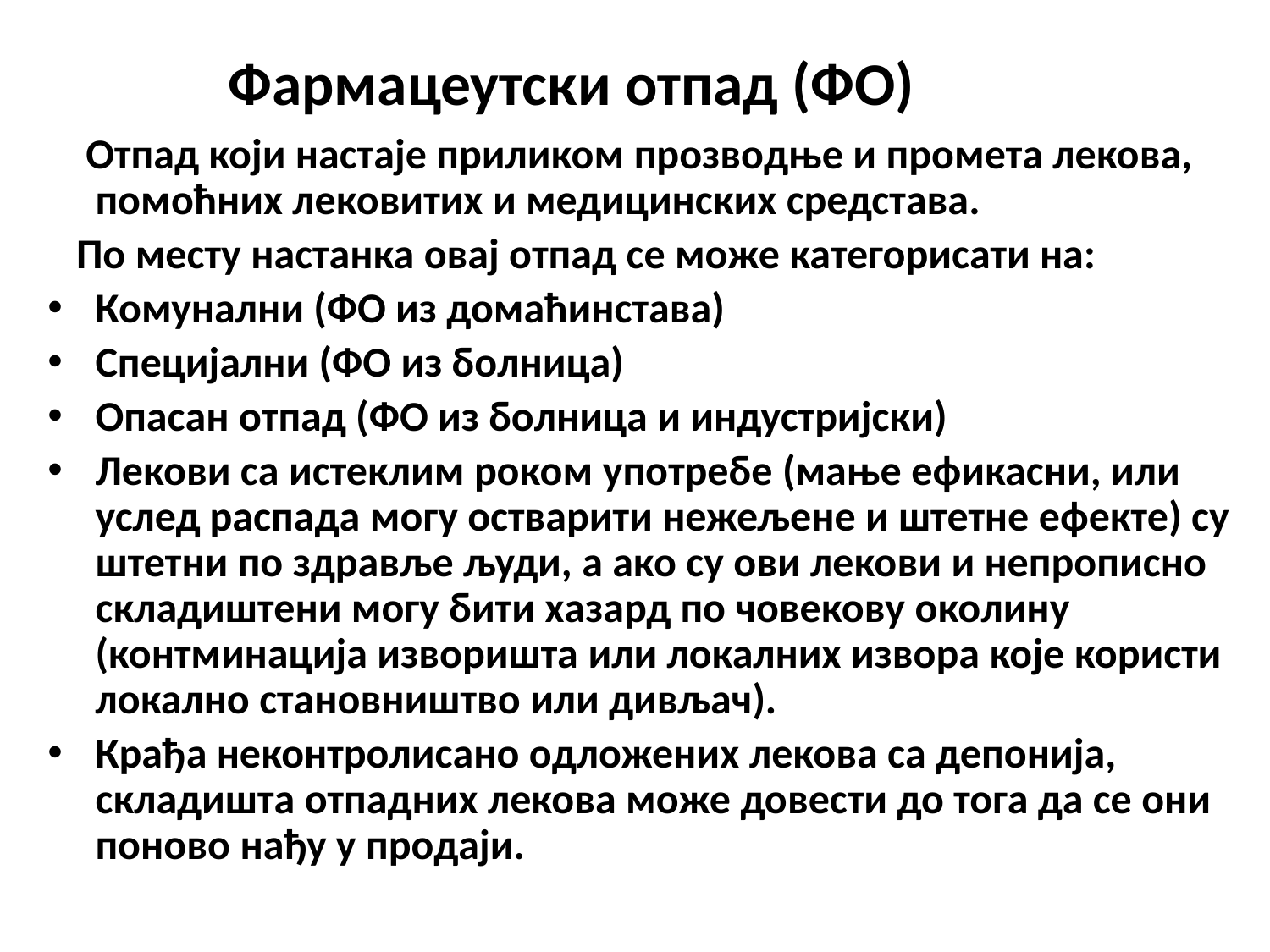

Фармацеутски отпад (ФО)
    Отпад који настаје приликом прозводње и промета лекова, помоћних лековитих и медицинских средстава.
   По месту настанка овај отпад се може категорисати на:
Комунални (ФО из домаћинстава)
Специјални (ФО из болница)
Опасан отпад (ФО из болница и индустријски)
Лекови са истеклим роком употребе (мање ефикасни, или услед распада могу остварити нежељене и штетне ефекте) су штетни по здравље људи, а ако су ови лекови и непрописно складиштени могу бити хазард по човекову околину (контминација изворишта или локалних извора које користи локално становништво или дивљач).
Крађа неконтролисано одложених лекова са депонија, складишта отпадних лекова може довести до тога да се они поново нађу у продаји.